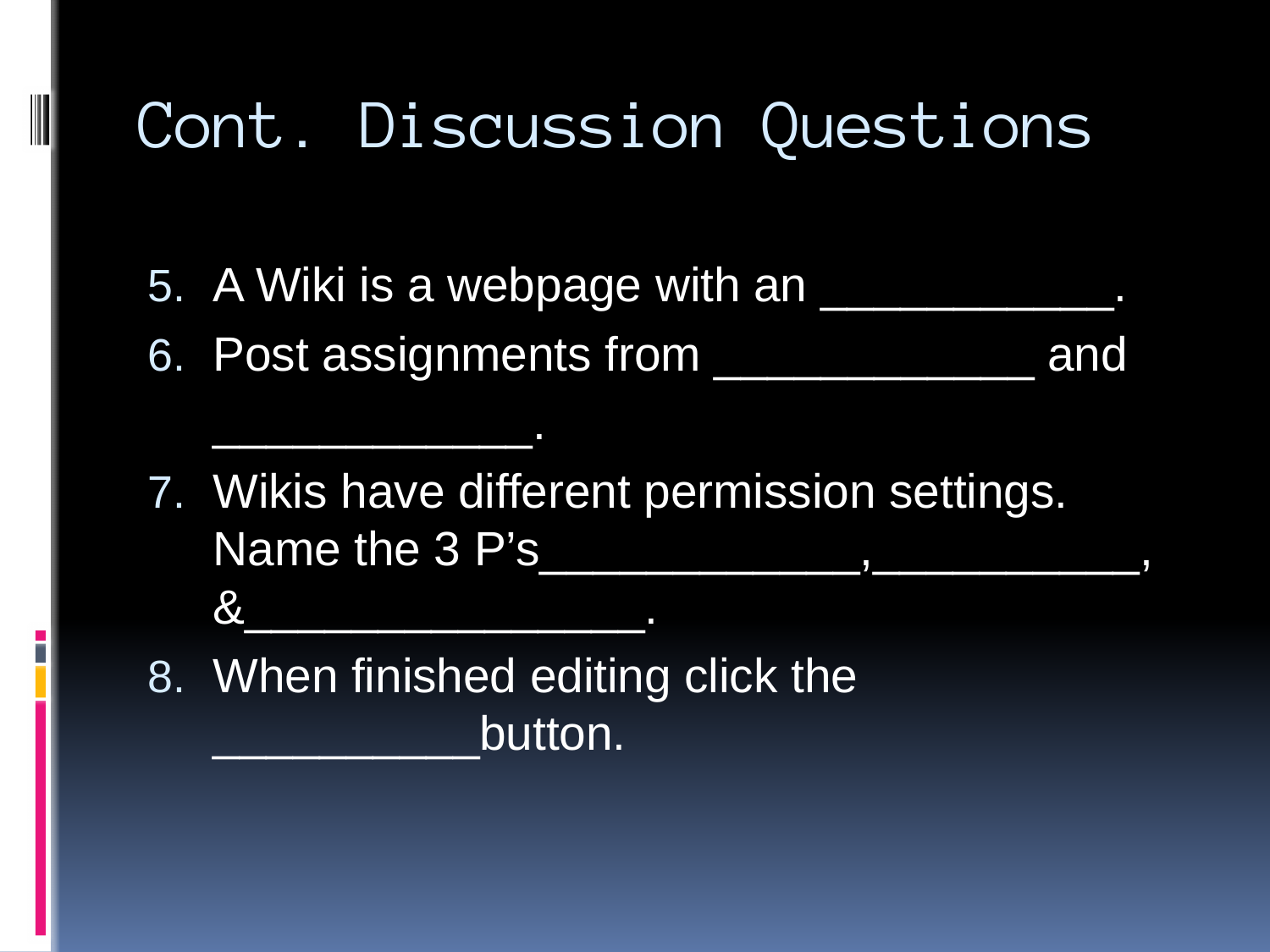

# Cont. Discussion Questions
A Wiki is a webpage with an ___________.
Post assignments from ____________ and
	____________.
Wikis have different permission settings. Name the 3 P’s____________,__________, &_______________.
When finished editing click the __________button.